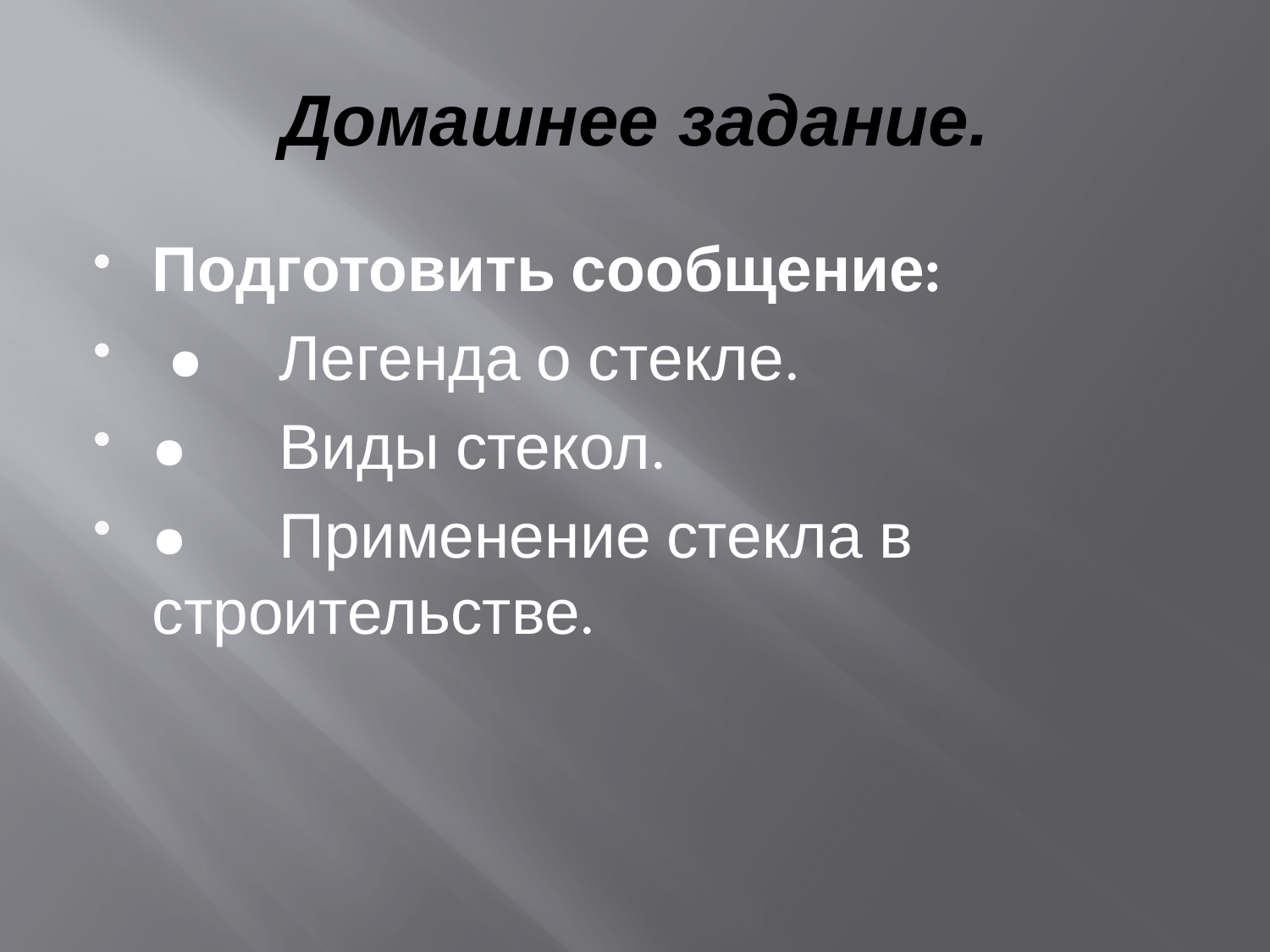

# Домашнее задание.
Подготовить сообщение:
 •	Легенда о стекле.
•	Виды стекол.
•	Применение стекла в строительстве.